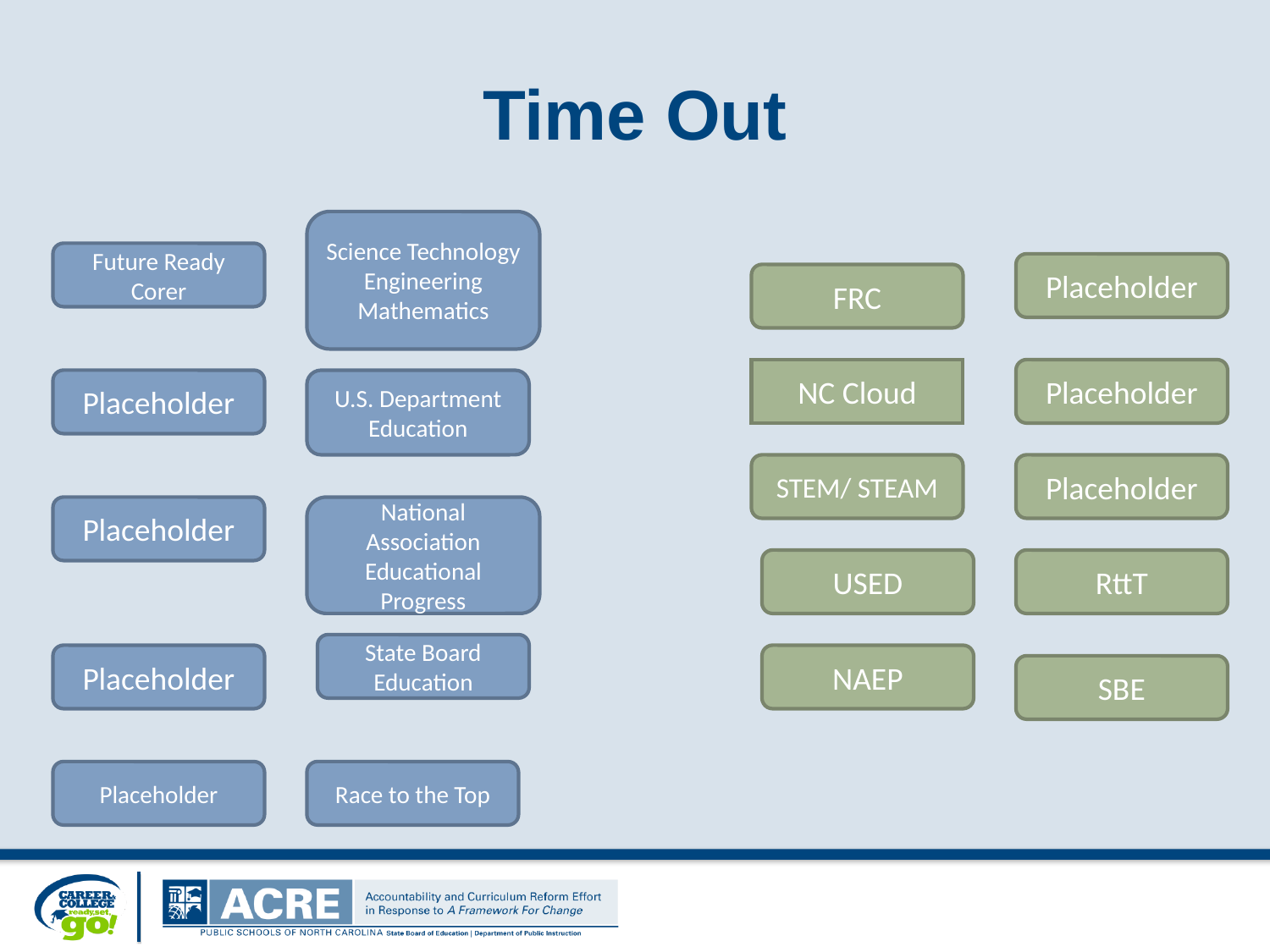

# Time Out
Science Technology Engineering Mathematics
Future Ready Corer
Placeholder
FRC
NC Cloud
Placeholder
Placeholder
U.S. Department Education
STEM/ STEAM
Placeholder
Placeholder
National Association Educational Progress
USED
RttT
State Board Education
Placeholder
NAEP
SBE
Placeholder
Race to the Top